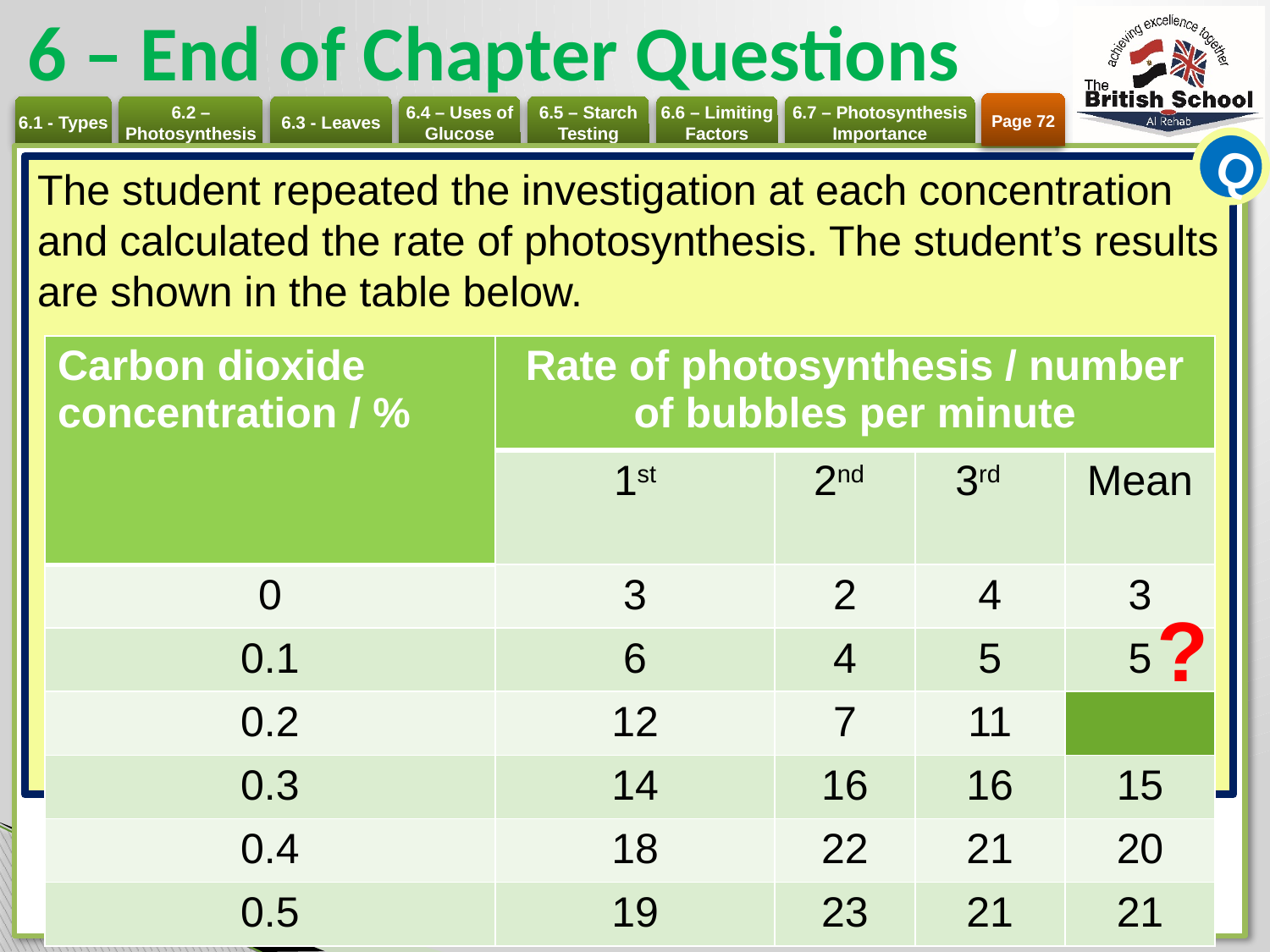

# 6 – End of Chapter Questions
Page 72
Q
The student repeated the investigation at each concentration and calculated the rate of photosynthesis. The student’s results are shown in the table below.

| Carbon dioxide concentration / % | Rate of photosynthesis / number of bubbles per minute |  |  |  |
| --- | --- | --- | --- | --- |
|  | 1st | 2nd | 3rd | Mean |
| 0 | 3 | 2 | 4 | 3 |
| 0.1 | 6 | 4 | 5 | 5 |
| 0.2 | 12 | 7 | 11 |  |
| 0.3 | 14 | 16 | 16 | 15 |
| 0.4 | 18 | 22 | 21 | 20 |
| 0.5 | 19 | 23 | 21 | 21 |
?